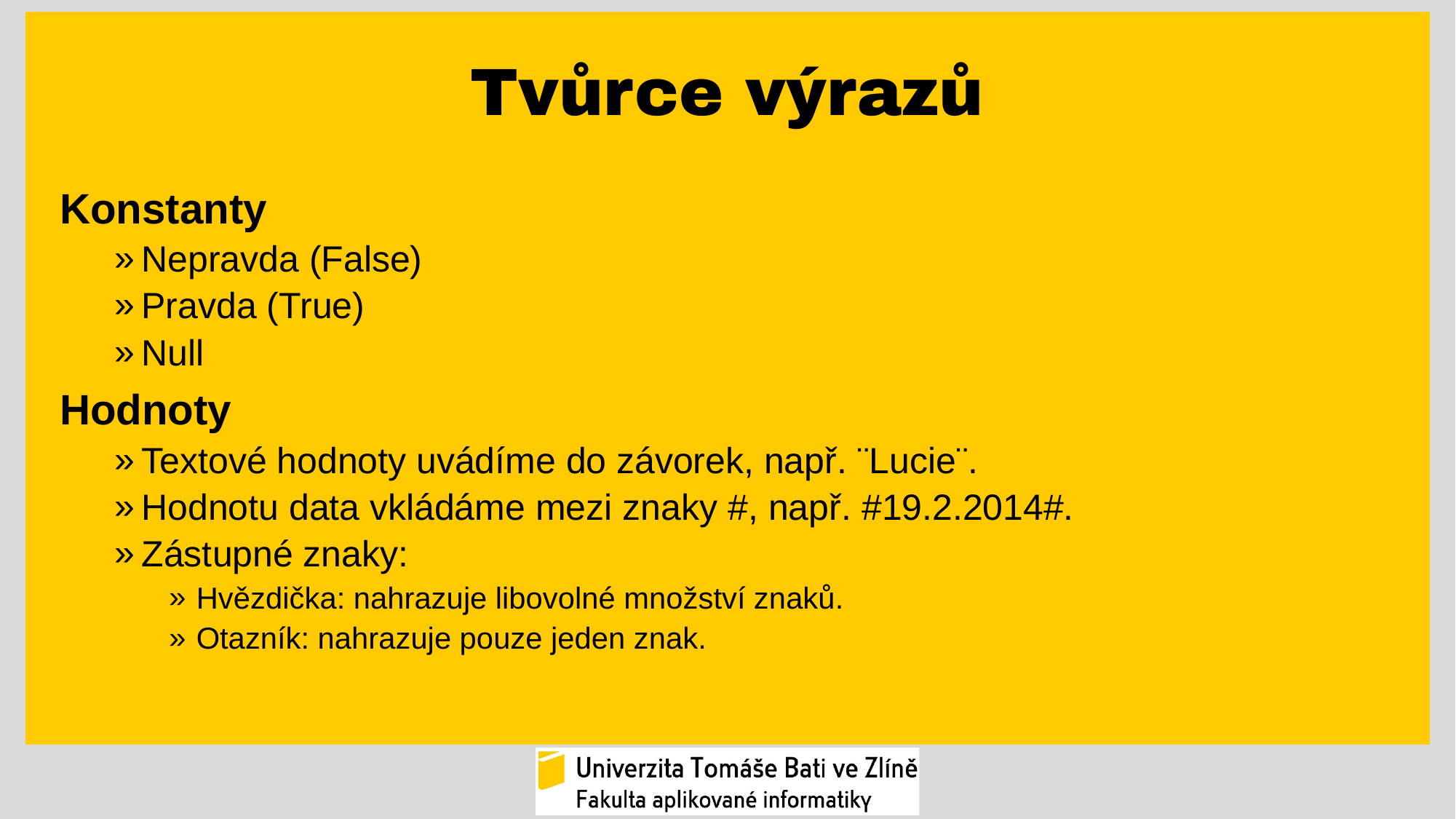

# Tvůrce výrazů
Konstanty
Nepravda (False)
Pravda (True)
Null
Hodnoty
Textové hodnoty uvádíme do závorek, např. ¨Lucie¨.
Hodnotu data vkládáme mezi znaky #, např. #19.2.2014#.
Zástupné znaky:
Hvězdička: nahrazuje libovolné množství znaků.
Otazník: nahrazuje pouze jeden znak.